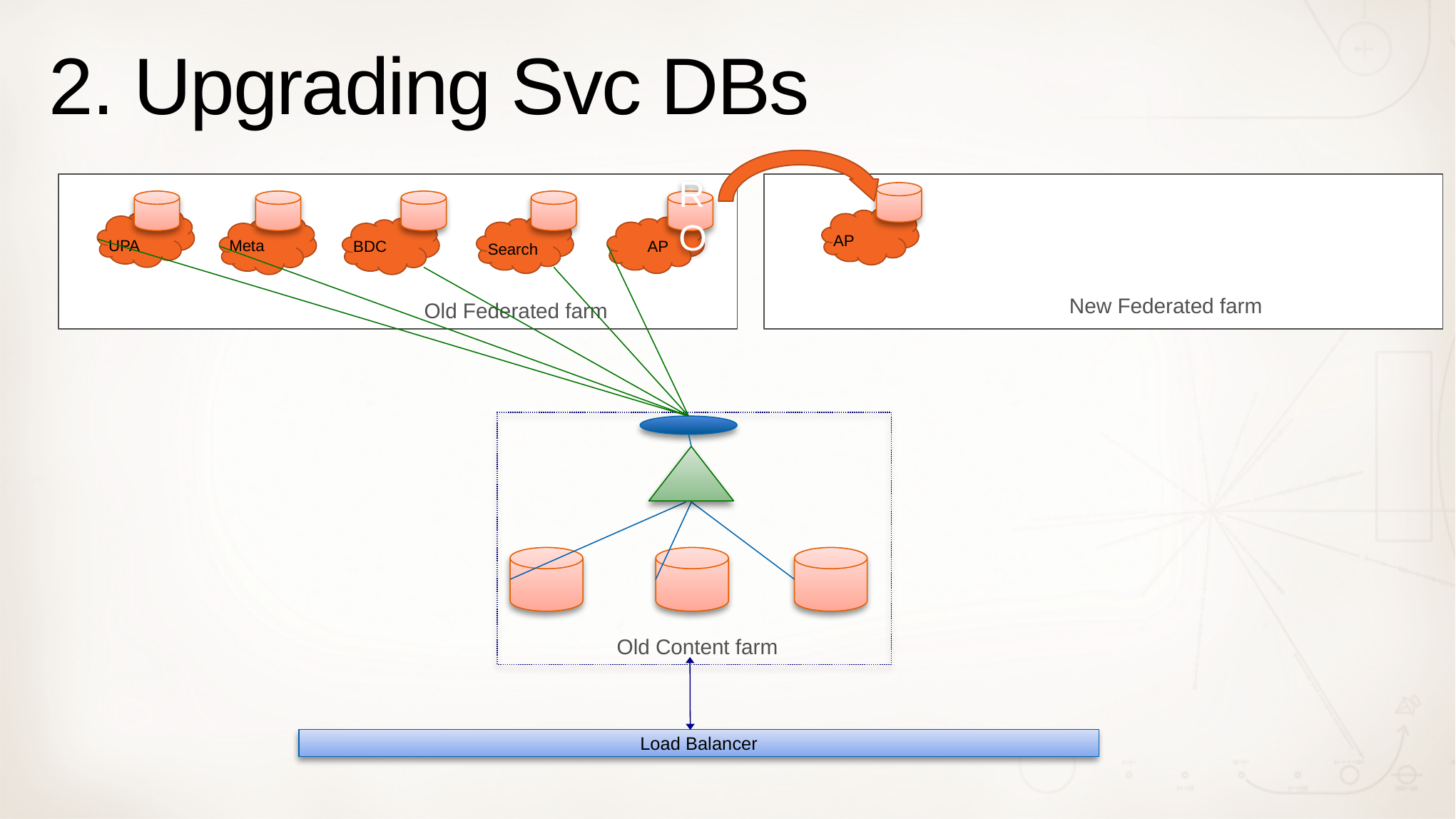

# 2. Upgrading Svc DBs

Meta

BDC
RO
AP

UPA

AP
Search
MSS
New Federated farm
Old Federated farm

…
…
…
…
Old Content farm
Load Balancer